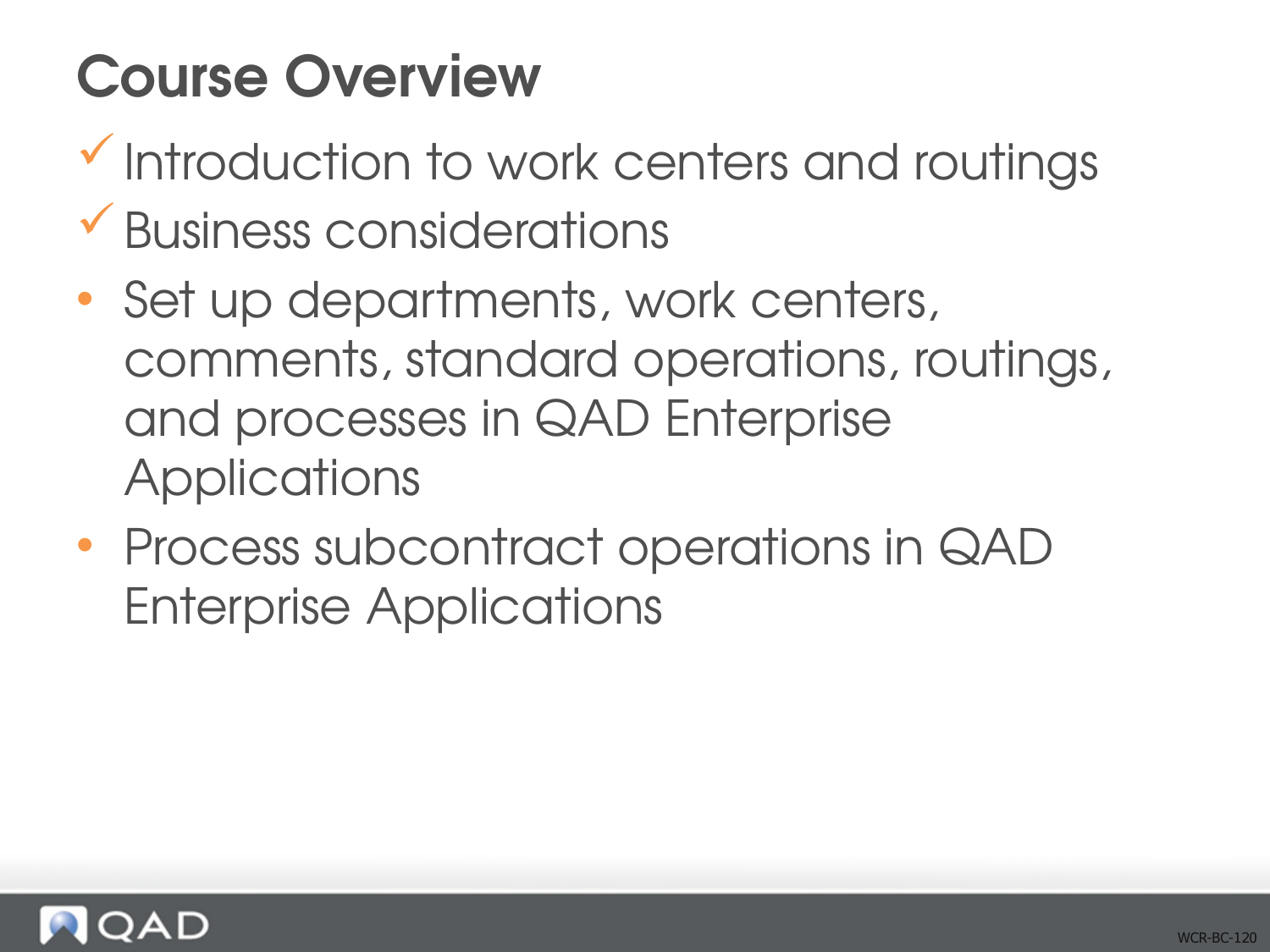

# Course Overview
Introduction to work centers and routings
Business considerations
Set up departments, work centers, comments, standard operations, routings, and processes in QAD Enterprise Applications
Process subcontract operations in QAD Enterprise Applications
WCR-BC-120